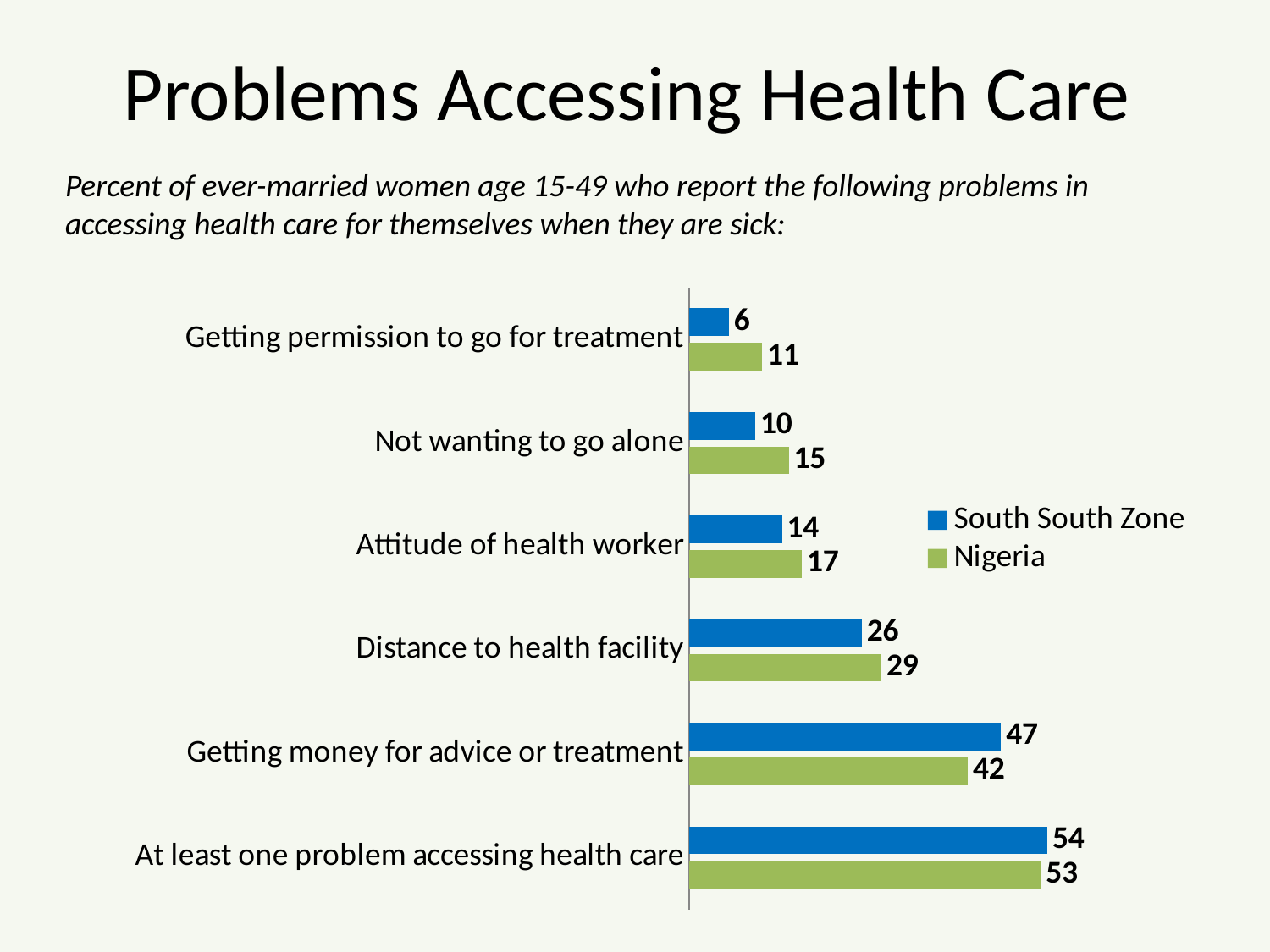

# Problems Accessing Health Care

### Chart

| Category | Nigeria | South South Zone |
|---|---|---|
| At least one problem accessing health care | 53.0 | 54.0 |
| Getting money for advice or treatment | 42.0 | 47.0 |
| Distance to health facility | 29.0 | 26.0 |
| Attitude of health worker | 17.0 | 14.0 |
| Not wanting to go alone | 15.0 | 10.0 |
| Getting permission to go for treatment | 11.0 | 6.0 |
Percent of ever-married women age 15-49 who report the following problems in accessing health care for themselves when they are sick: